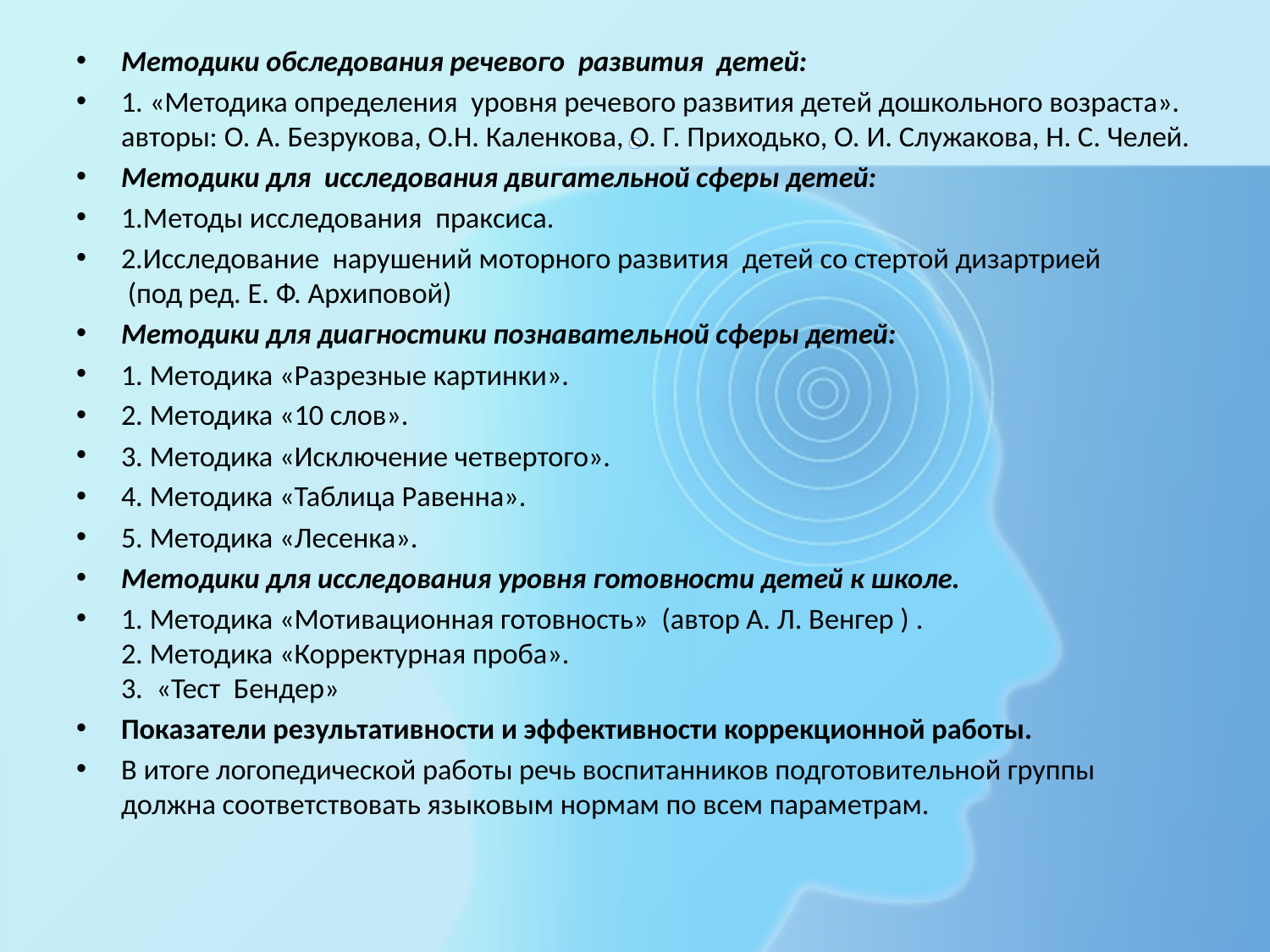

Методики обследования речевого  развития  детей:
1. «Методика определения  уровня речевого развития детей дошкольного возраста». авторы: О. А. Безрукова, О.Н. Каленкова, О. Г. Приходько, О. И. Служакова, Н. С. Челей.
Методики для  исследования двигательной сферы детей:
1.Методы исследования  праксиса.
2.Исследование  нарушений моторного развития  детей со стертой дизартрией  (под ред. Е. Ф. Архиповой)
Методики для диагностики познавательной сферы детей:
1. Методика «Разрезные картинки».
2. Методика «10 слов».
3. Методика «Исключение четвертого».
4. Методика «Таблица Равенна».
5. Методика «Лесенка».
Методики для исследования уровня готовности детей к школе.
1. Методика «Мотивационная готовность»  (автор А. Л. Венгер ) .
2. Методика «Корректурная проба».
3.  «Тест  Бендер»
Показатели результативности и эффективности коррекционной работы.
В итоге логопедической работы речь воспитанников подготовительной группы должна соответствовать языковым нормам по всем параметрам.

# .